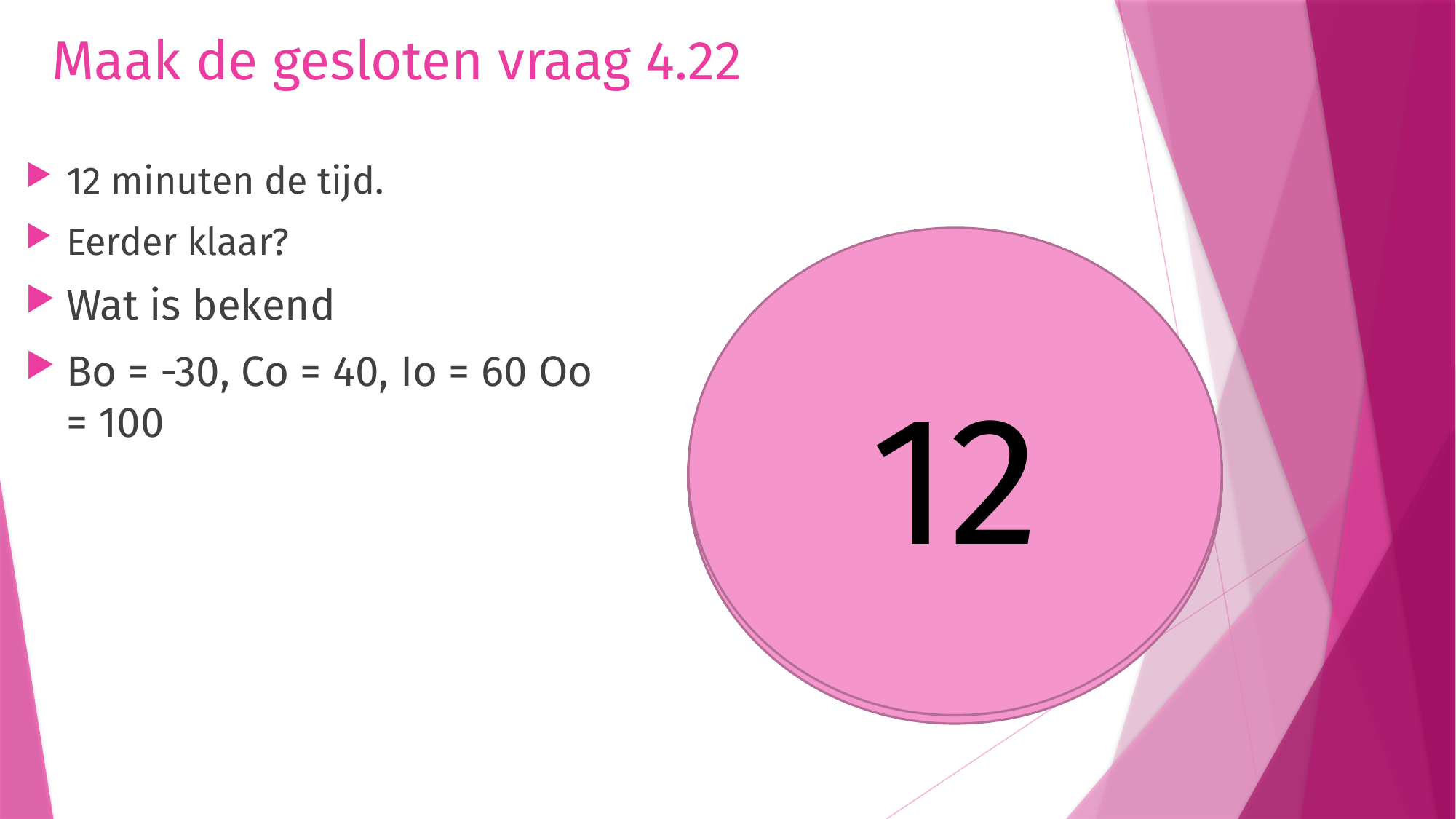

# Maak de gesloten vraag 4.22
12 minuten de tijd.
Eerder klaar?
Wat is bekend
Bo = -30, Co = 40, Io = 60 Oo = 100

12
10
9
8
5
6
7
4
3
1
2
11